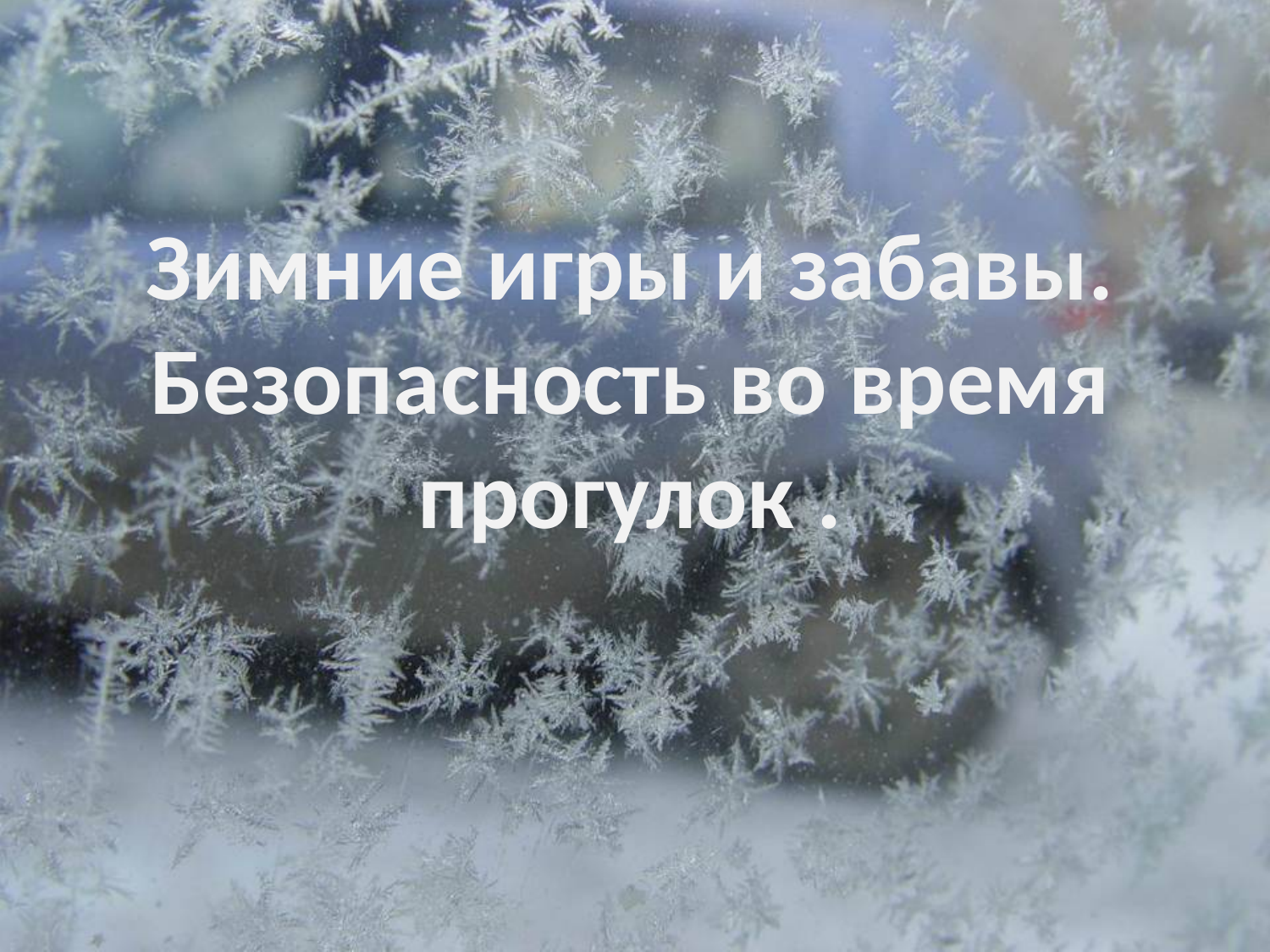

Зимние игры и забавы. Безопасность во время прогулок .